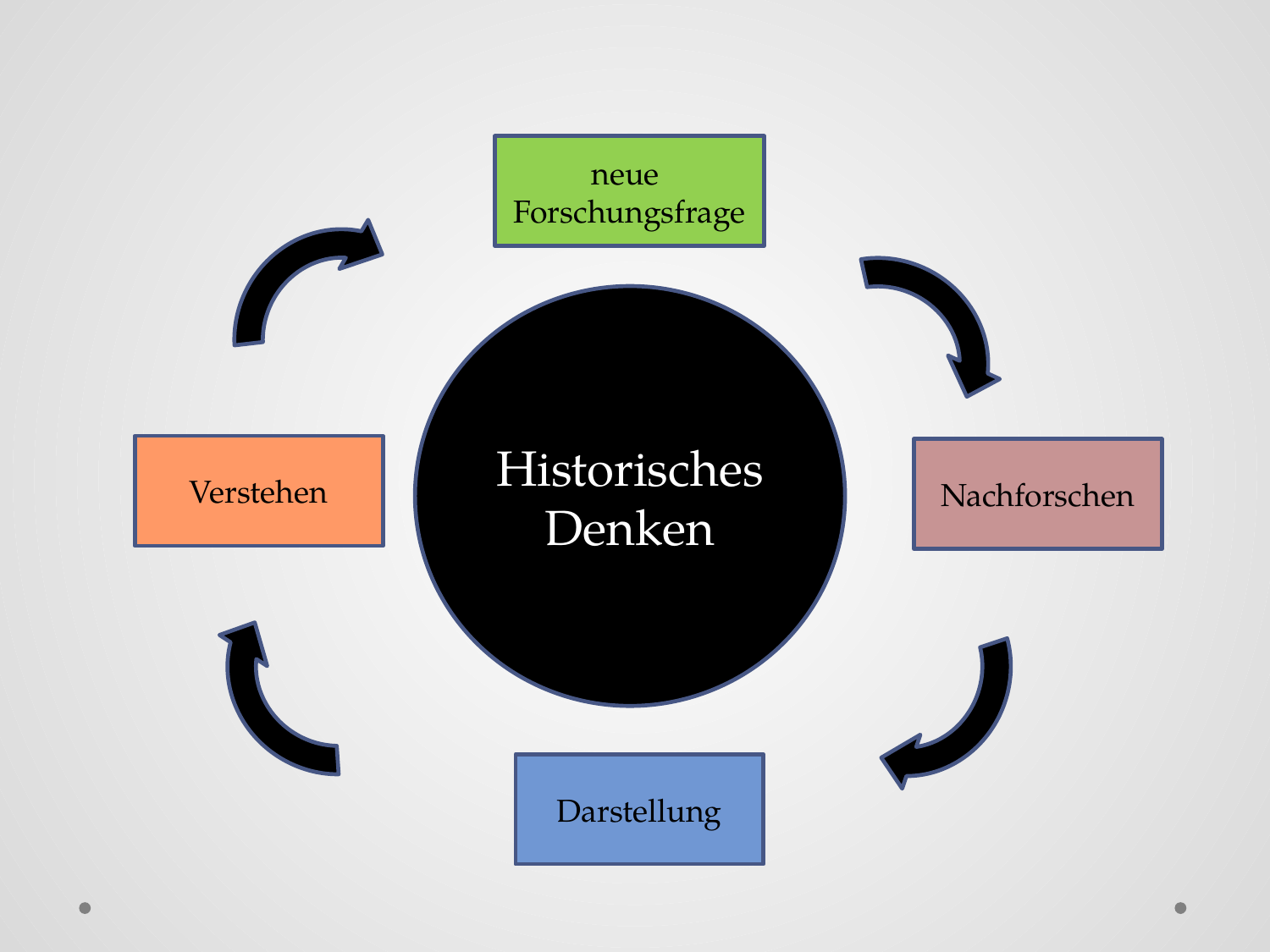

neue
Forschungsfrage

Historisches Denken
Verstehen
Nachforschen

Darstellung